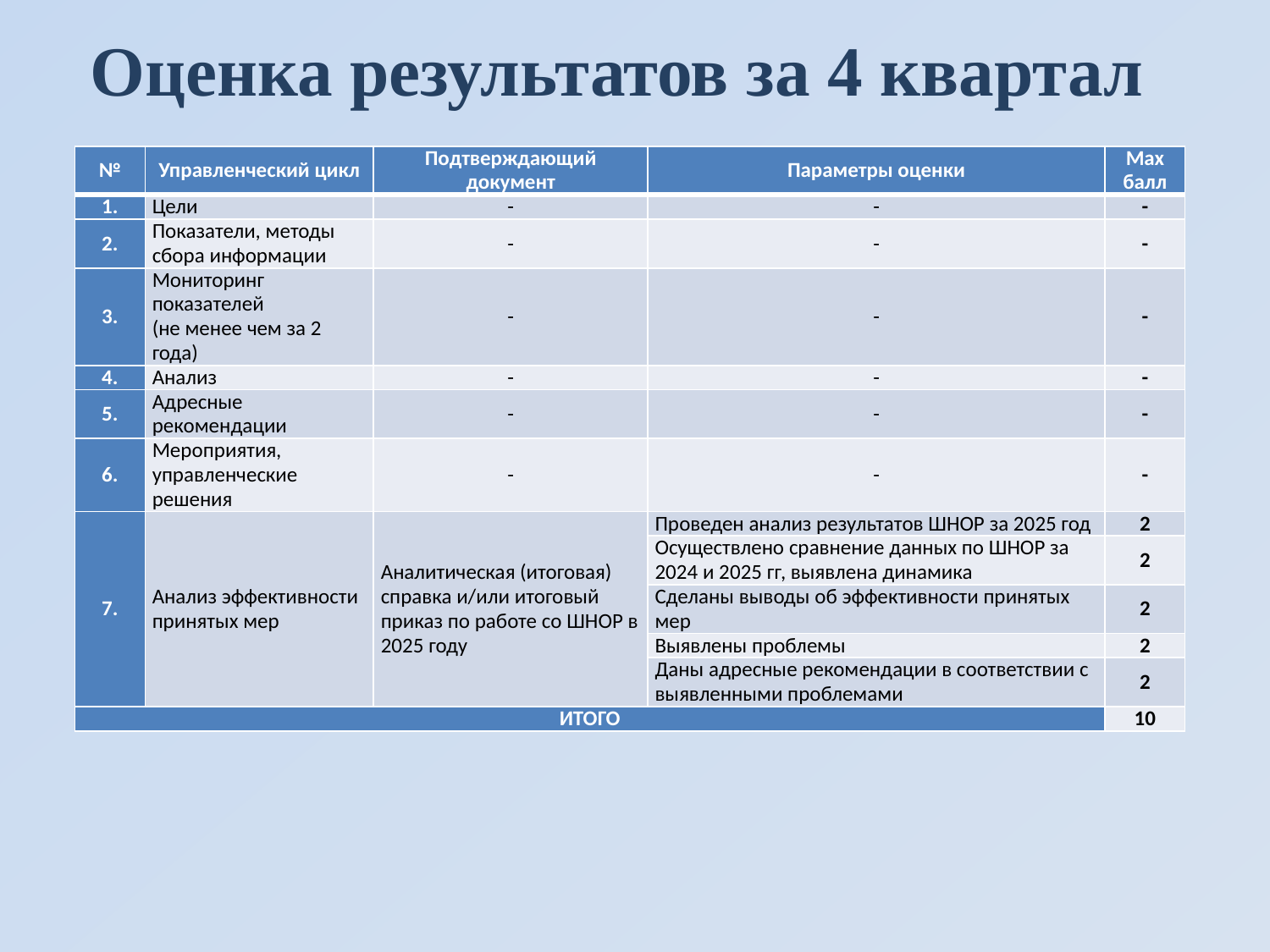

# Оценка результатов за 4 квартал
| № | Управленческий цикл | Подтверждающий документ | Параметры оценки | Max балл |
| --- | --- | --- | --- | --- |
| 1. | Цели | - | - | - |
| 2. | Показатели, методы сбора информации | - | - | - |
| 3. | Мониторинг показателей (не менее чем за 2 года) | - | - | - |
| 4. | Анализ | - | - | - |
| 5. | Адресные рекомендации | - | - | - |
| 6. | Мероприятия, управленческие решения | - | - | - |
| 7. | Анализ эффективности принятых мер | Аналитическая (итоговая) справка и/или итоговый приказ по работе со ШНОР в 2025 году | Проведен анализ результатов ШНОР за 2025 год | 2 |
|  |  |  | Осуществлено сравнение данных по ШНОР за 2024 и 2025 гг, выявлена динамика | 2 |
|  |  |  | Сделаны выводы об эффективности принятых мер | 2 |
|  |  |  | Выявлены проблемы | 2 |
|  |  |  | Даны адресные рекомендации в соответствии с выявленными проблемами | 2 |
| ИТОГО |  |  |  | 10 |